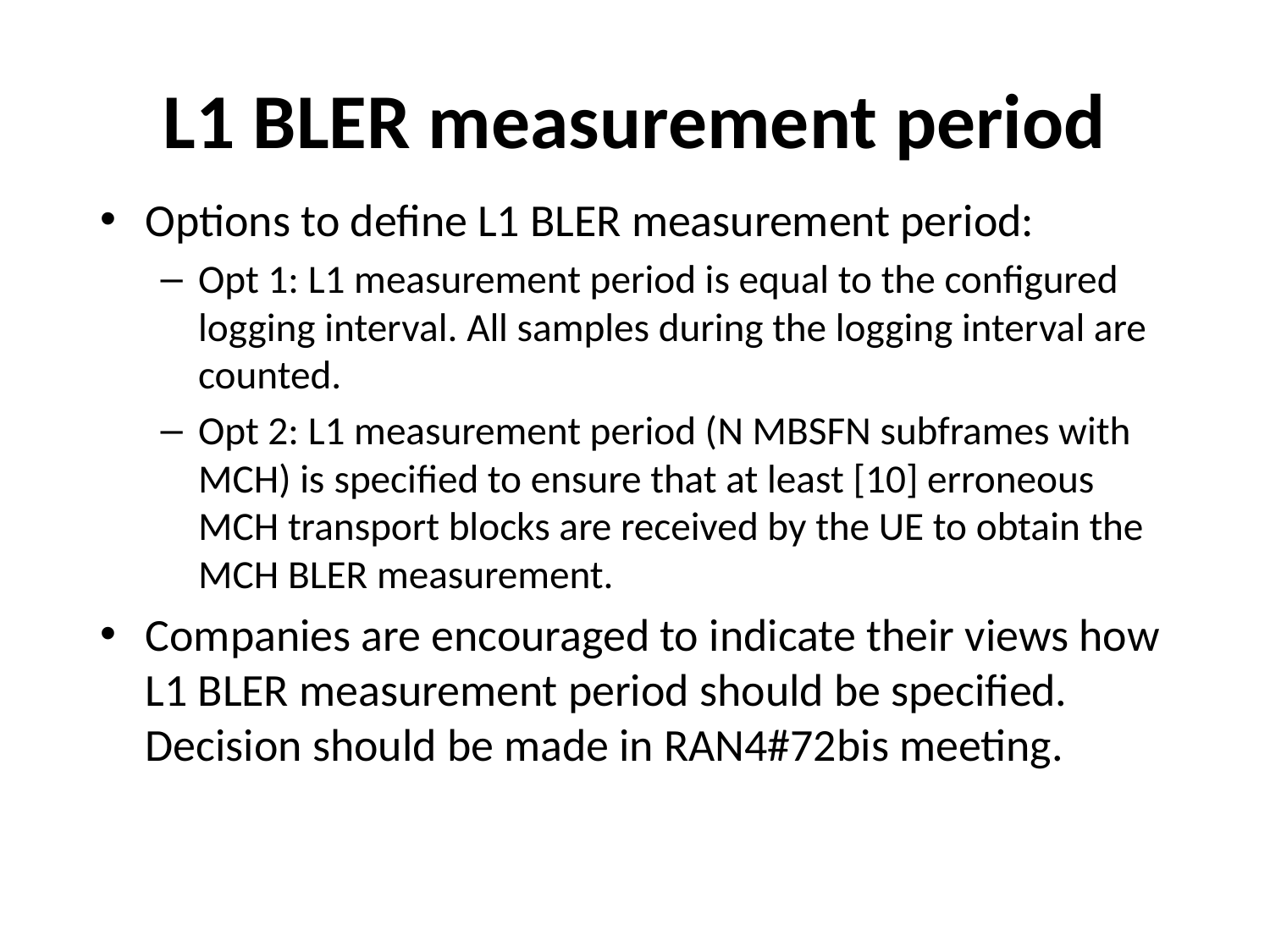

# L1 BLER measurement period
Options to define L1 BLER measurement period:
Opt 1: L1 measurement period is equal to the configured logging interval. All samples during the logging interval are counted.
Opt 2: L1 measurement period (N MBSFN subframes with MCH) is specified to ensure that at least [10] erroneous MCH transport blocks are received by the UE to obtain the MCH BLER measurement.
Companies are encouraged to indicate their views how L1 BLER measurement period should be specified. Decision should be made in RAN4#72bis meeting.